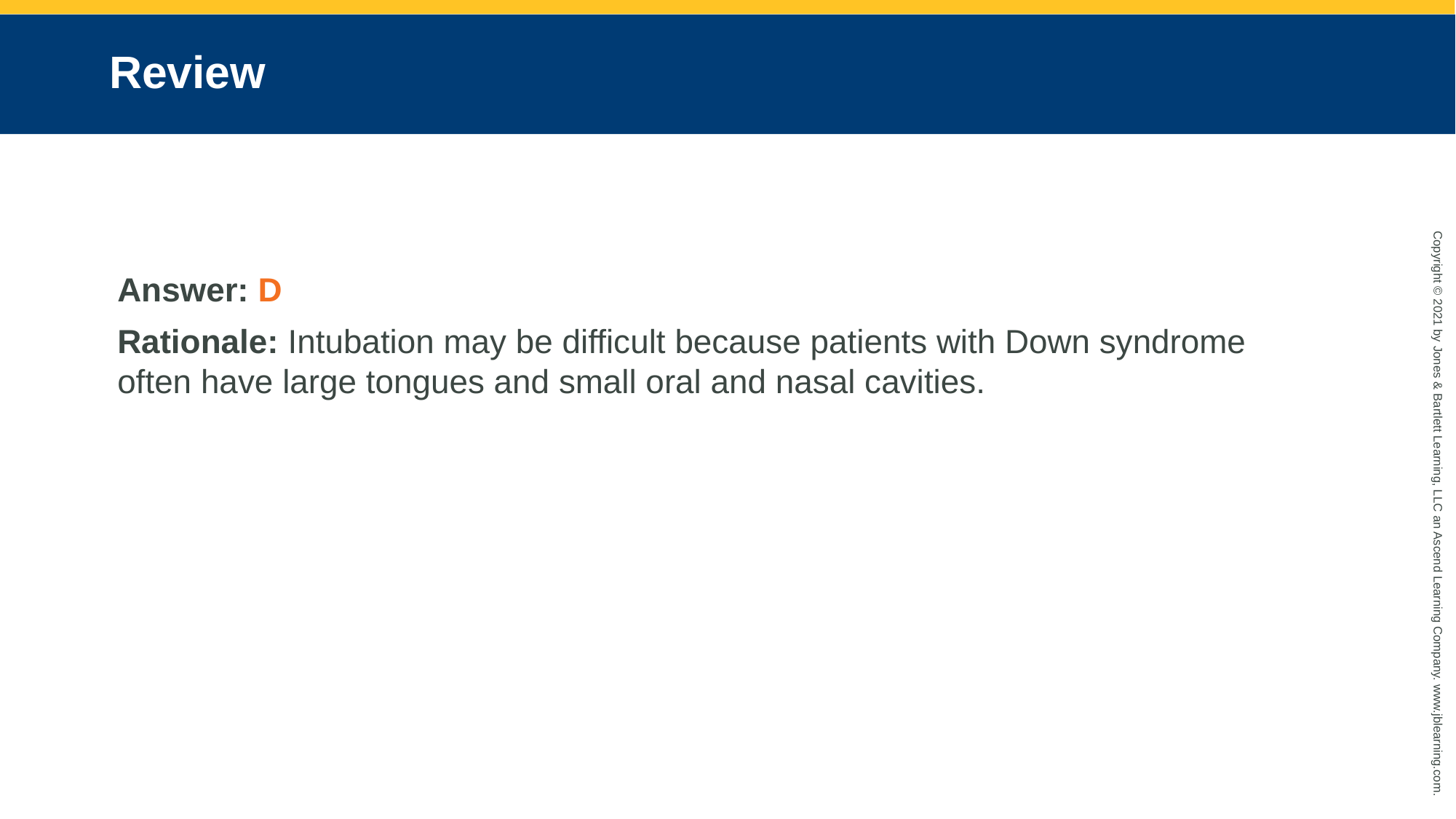

# Review
Answer: D
Rationale: Intubation may be difficult because patients with Down syndrome often have large tongues and small oral and nasal cavities.